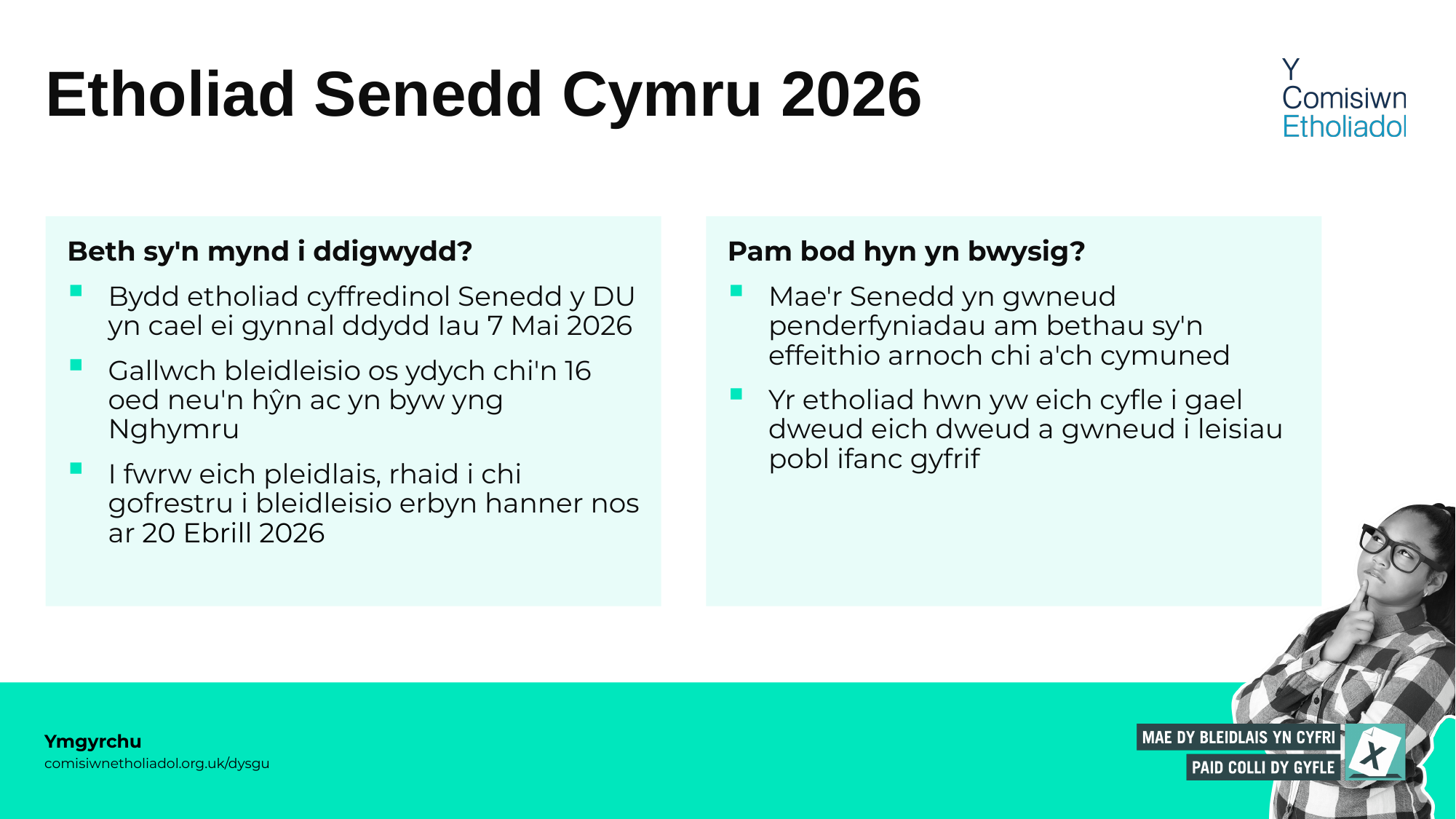

# Etholiad Senedd Cymru 2026
Beth sy'n mynd i ddigwydd?
Bydd etholiad cyffredinol Senedd y DU yn cael ei gynnal ddydd Iau 7 Mai 2026
Gallwch bleidleisio os ydych chi'n 16 oed neu'n hŷn ac yn byw yng Nghymru
I fwrw eich pleidlais, rhaid i chi gofrestru i bleidleisio erbyn hanner nos ar 20 Ebrill 2026
Pam bod hyn yn bwysig?
Mae'r Senedd yn gwneud penderfyniadau am bethau sy'n effeithio arnoch chi a'ch cymuned
Yr etholiad hwn yw eich cyfle i gael dweud eich dweud a gwneud i leisiau pobl ifanc gyfrif
Ymgyrchu